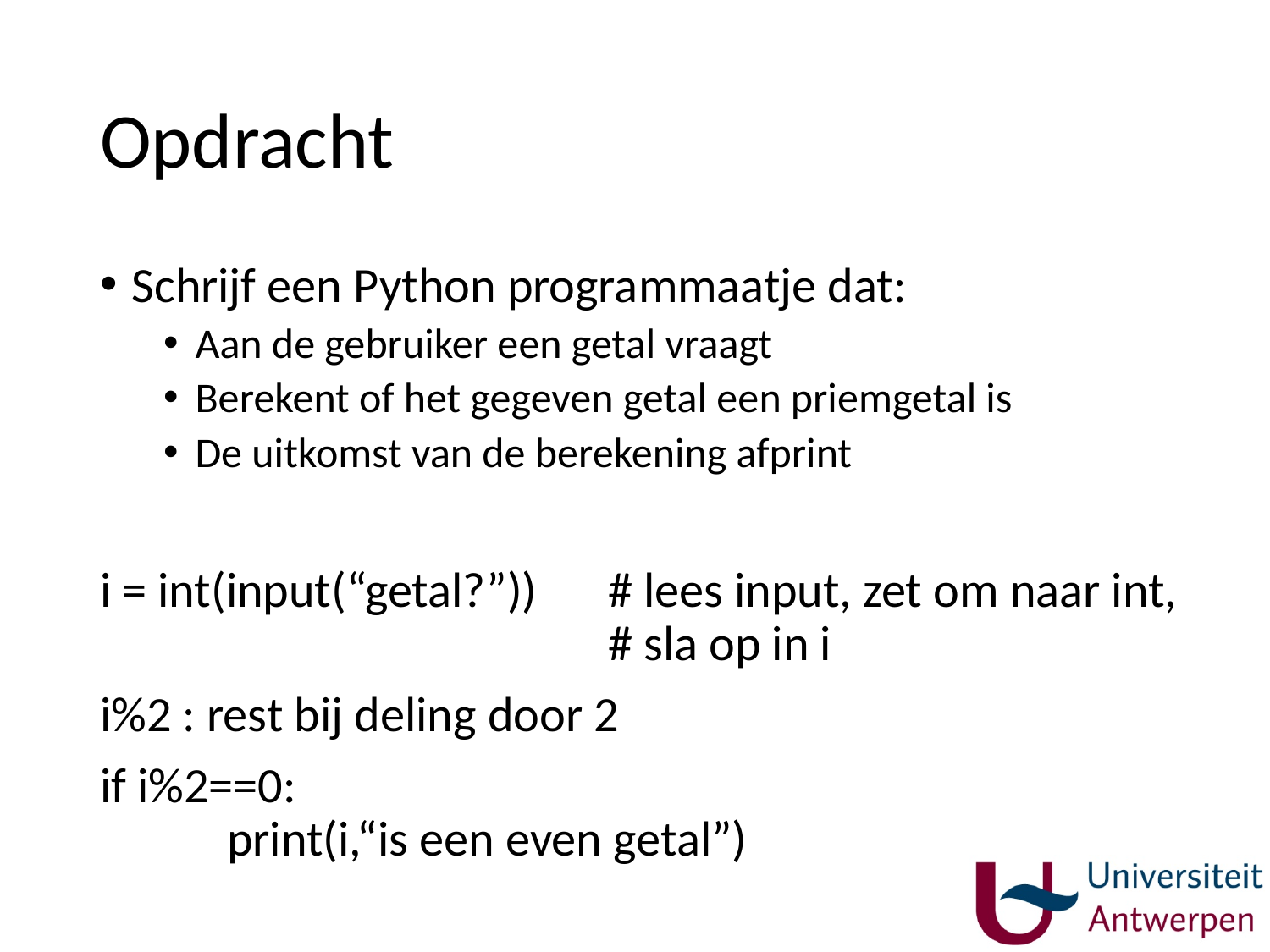

# Opdracht
Schrijf een Python programmaatje dat:
Aan de gebruiker een getal vraagt
Berekent of het gegeven getal een priemgetal is
De uitkomst van de berekening afprint

i = int(input(“getal?”))	# lees input, zet om naar int,
				# sla op in i
i%2 : rest bij deling door 2
if i%2==0:
	print(i,“is een even getal”)